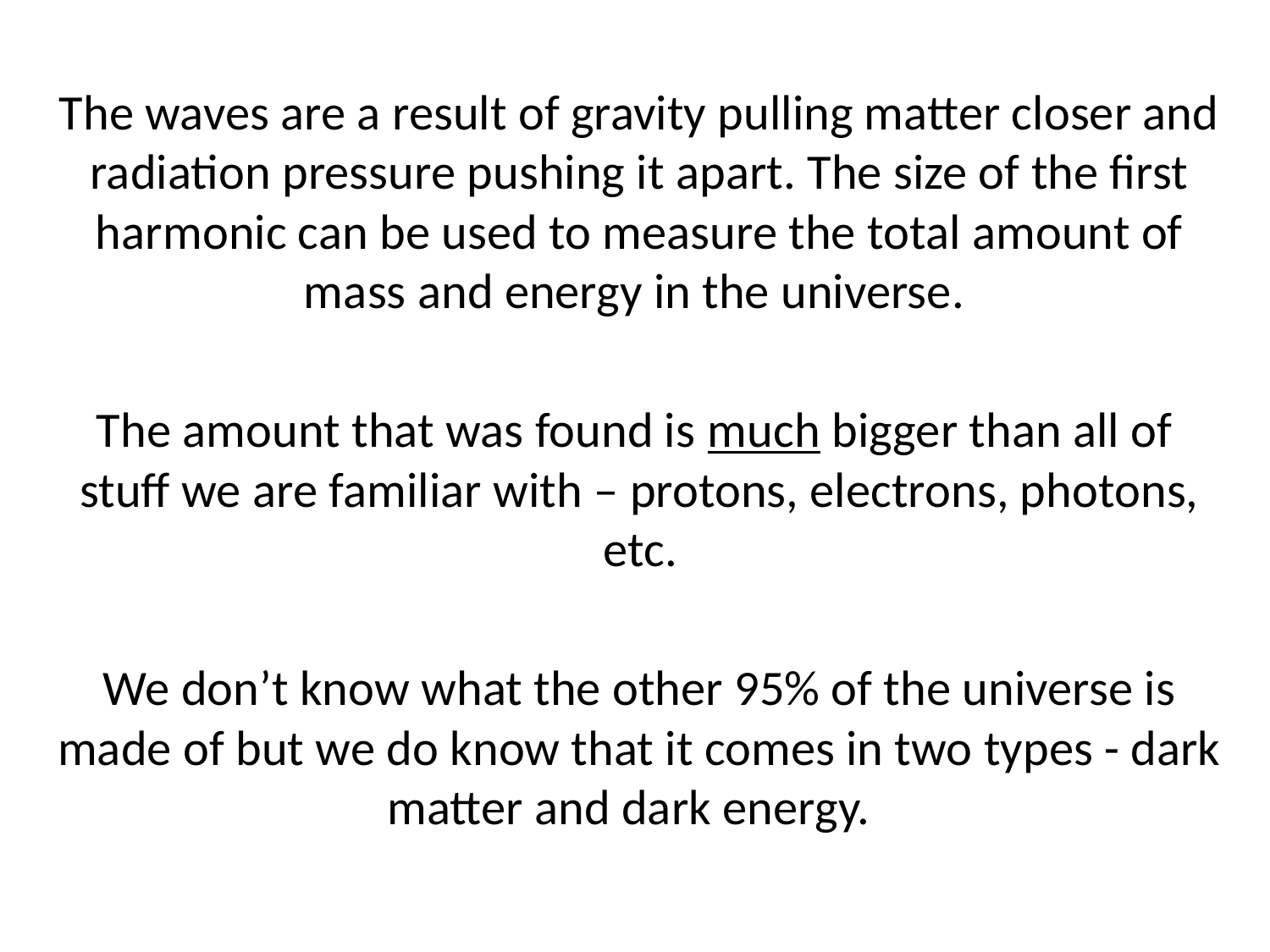

The waves are a result of gravity pulling matter closer and radiation pressure pushing it apart. The size of the first harmonic can be used to measure the total amount of mass and energy in the universe.

The amount that was found is much bigger than all of  stuff we are familiar with – protons, electrons, photons, etc.

We don’t know what the other 95% of the universe is made of but we do know that it comes in two types - dark matter and dark energy.